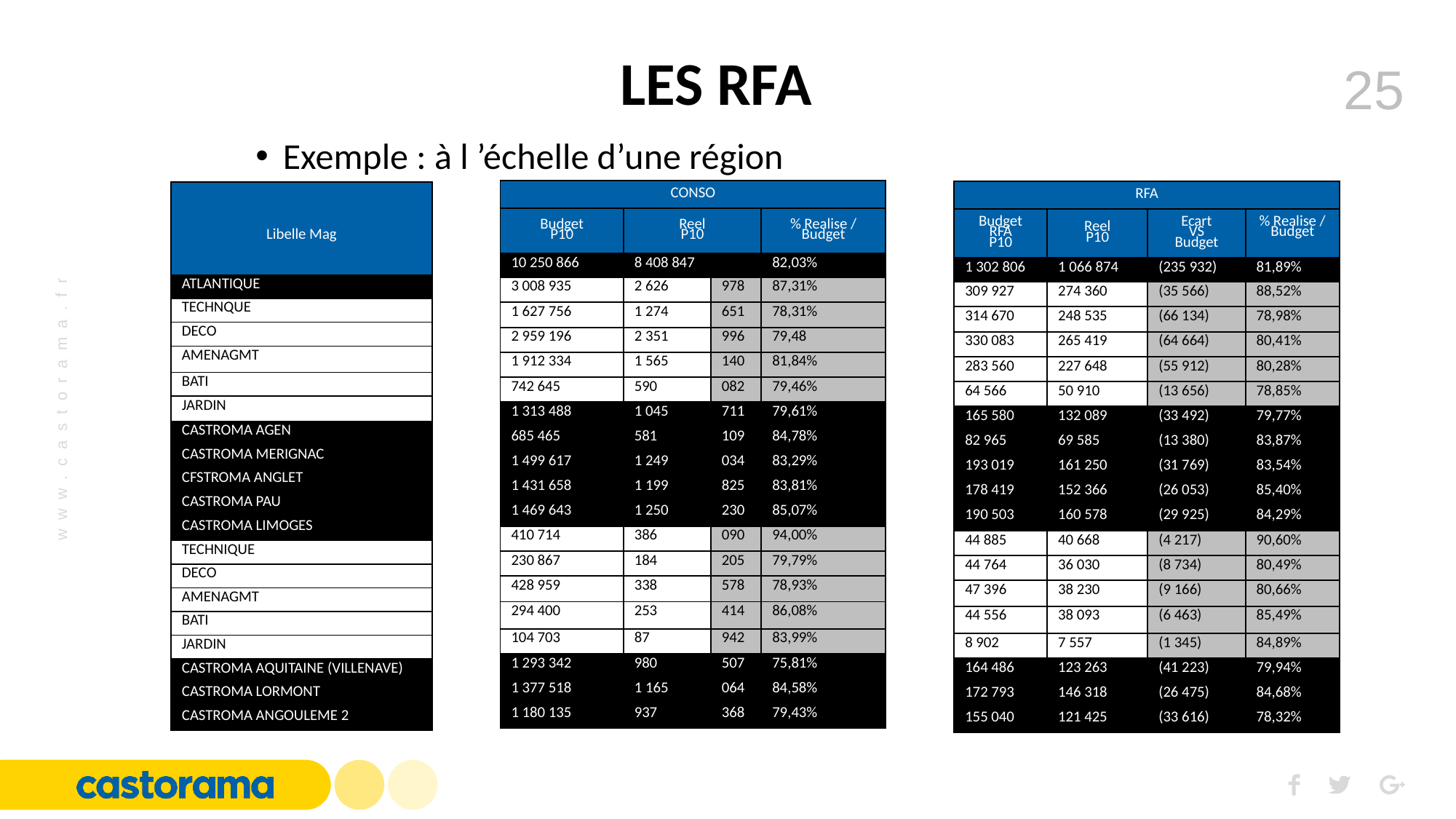

LES RFA
Exemple : à l ’échelle d’une région
| CONSO |  |  |  |
| --- | --- | --- | --- |
| Budget P10 | Reel P10 |  | % Realise / Budget |
| 10 250 866 | 8 408 847 |  | 82,03% |
| 3 008 935 | 2 626 | 978 | 87,31% |
| 1 627 756 | 1 274 | 651 | 78,31% |
| 2 959 196 | 2 351 | 996 | 79,48 |
| 1 912 334 | 1 565 | 140 | 81,84% |
| 742 645 | 590 | 082 | 79,46% |
| 1 313 488 | 1 045 | 711 | 79,61% |
| 685 465 | 581 | 109 | 84,78% |
| 1 499 617 | 1 249 | 034 | 83,29% |
| 1 431 658 | 1 199 | 825 | 83,81% |
| 1 469 643 | 1 250 | 230 | 85,07% |
| 410 714 | 386 | 090 | 94,00% |
| 230 867 | 184 | 205 | 79,79% |
| 428 959 | 338 | 578 | 78,93% |
| 294 400 | 253 | 414 | 86,08% |
| 104 703 | 87 | 942 | 83,99% |
| 1 293 342 | 980 | 507 | 75,81% |
| 1 377 518 | 1 165 | 064 | 84,58% |
| 1 180 135 | 937 | 368 | 79,43% |
| RFA |  |  |  |
| --- | --- | --- | --- |
| Budget RFA P10 | Reel P10 | Ecart VS Budget | % Realise / Budget |
| 1 302 806 | 1 066 874 | (235 932) | 81,89% |
| 309 927 | 274 360 | (35 566) | 88,52% |
| 314 670 | 248 535 | (66 134) | 78,98% |
| 330 083 | 265 419 | (64 664) | 80,41% |
| 283 560 | 227 648 | (55 912) | 80,28% |
| 64 566 | 50 910 | (13 656) | 78,85% |
| 165 580 | 132 089 | (33 492) | 79,77% |
| 82 965 | 69 585 | (13 380) | 83,87% |
| 193 019 | 161 250 | (31 769) | 83,54% |
| 178 419 | 152 366 | (26 053) | 85,40% |
| 190 503 | 160 578 | (29 925) | 84,29% |
| 44 885 | 40 668 | (4 217) | 90,60% |
| 44 764 | 36 030 | (8 734) | 80,49% |
| 47 396 | 38 230 | (9 166) | 80,66% |
| 44 556 | 38 093 | (6 463) | 85,49% |
| 8 902 | 7 557 | (1 345) | 84,89% |
| 164 486 | 123 263 | (41 223) | 79,94% |
| 172 793 | 146 318 | (26 475) | 84,68% |
| 155 040 | 121 425 | (33 616) | 78,32% |
| Libelle Mag |
| --- |
| ATLANTIQUE |
| TECHNQUE |
| DECO |
| AMENAGMT |
| BATI |
| JARDIN |
| CASTROMA AGEN |
| CASTROMA MERIGNAC |
| CFSTROMA ANGLET |
| CASTROMA PAU |
| CASTROMA LIMOGES |
| TECHNIQUE |
| DECO |
| AMENAGMT |
| BATI |
| JARDIN |
| CASTROMA AQUITAINE (VILLENAVE) |
| CASTROMA LORMONT |
| CASTROMA ANGOULEME 2 |